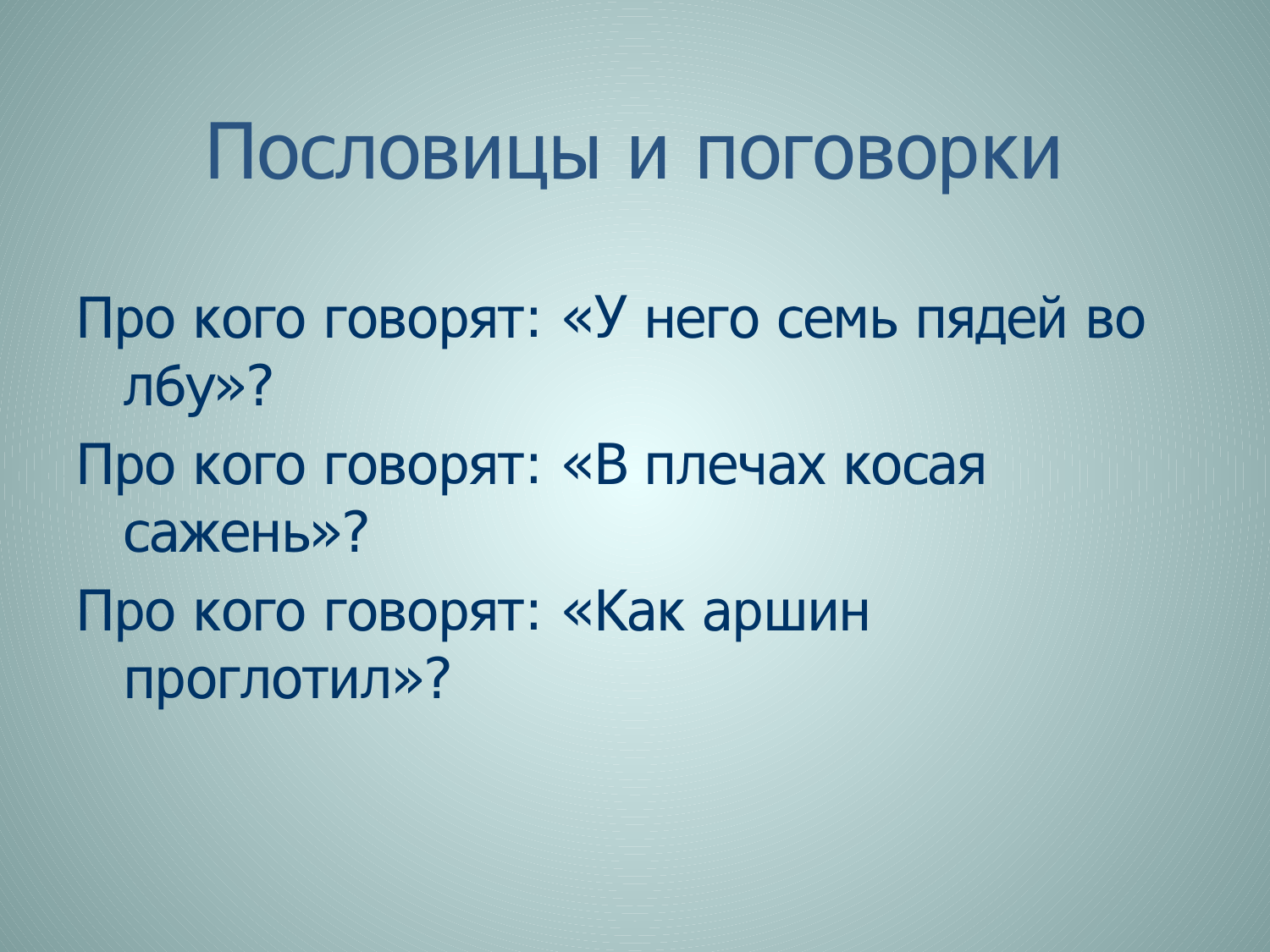

# Пословицы и поговорки
Про кого говорят: «У него семь пядей во лбу»?
Про кого говорят: «В плечах косая сажень»?
Про кого говорят: «Как аршин проглотил»?